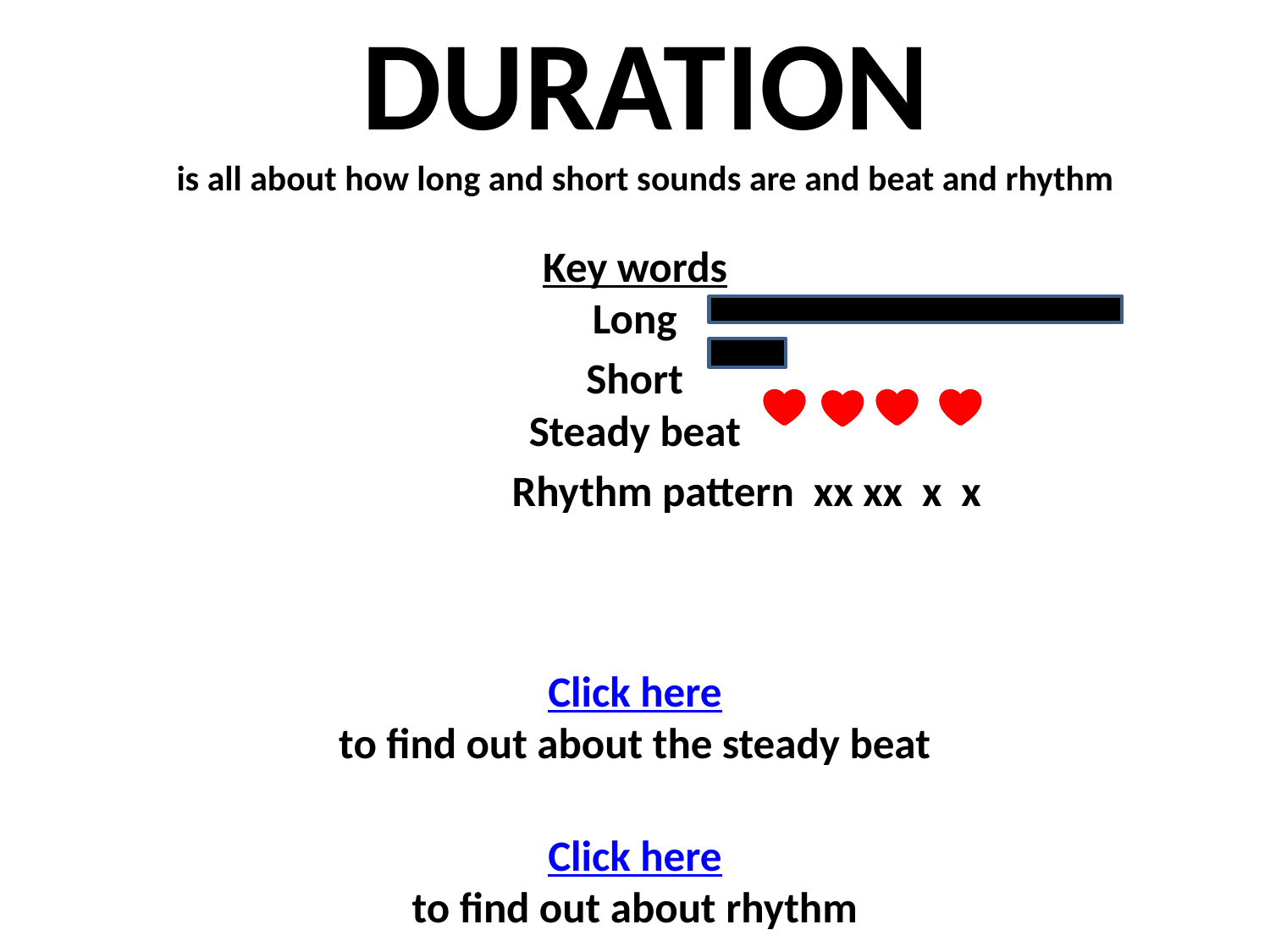

# DURATION is all about how long and short sounds are and beat and rhythm
Key words
Long
Short
Steady beat
                       Rhythm pattern  xx xx  x  x

Click here
to find out about the steady beat
Click here
to find out about rhythm